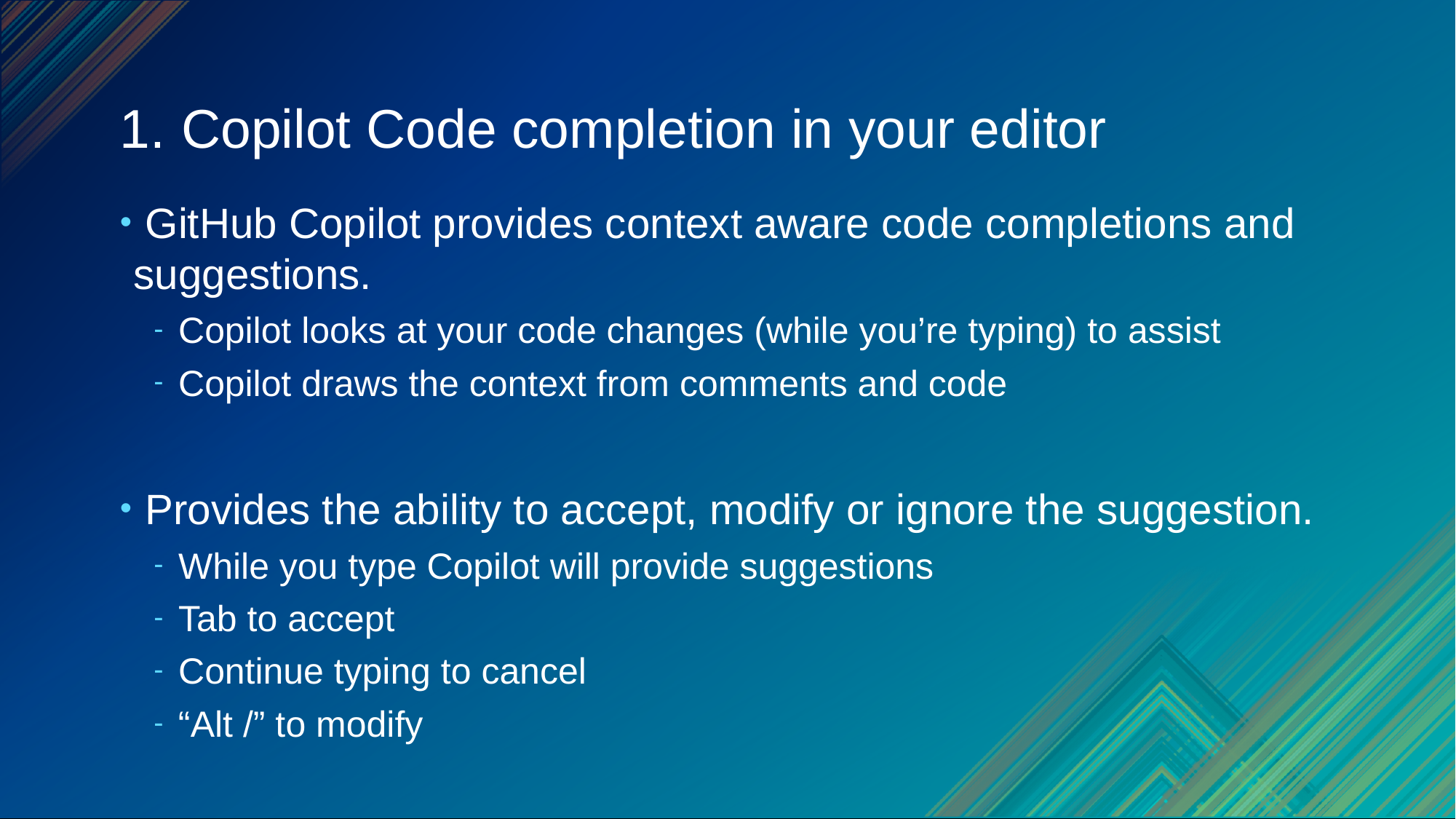

# Copilot Code completion in your editor
 GitHub Copilot provides context aware code completions and suggestions.
 Copilot looks at your code changes (while you’re typing) to assist
 Copilot draws the context from comments and code

 Provides the ability to accept, modify or ignore the suggestion.
 While you type Copilot will provide suggestions
 Tab to accept
 Continue typing to cancel
 “Alt /” to modify